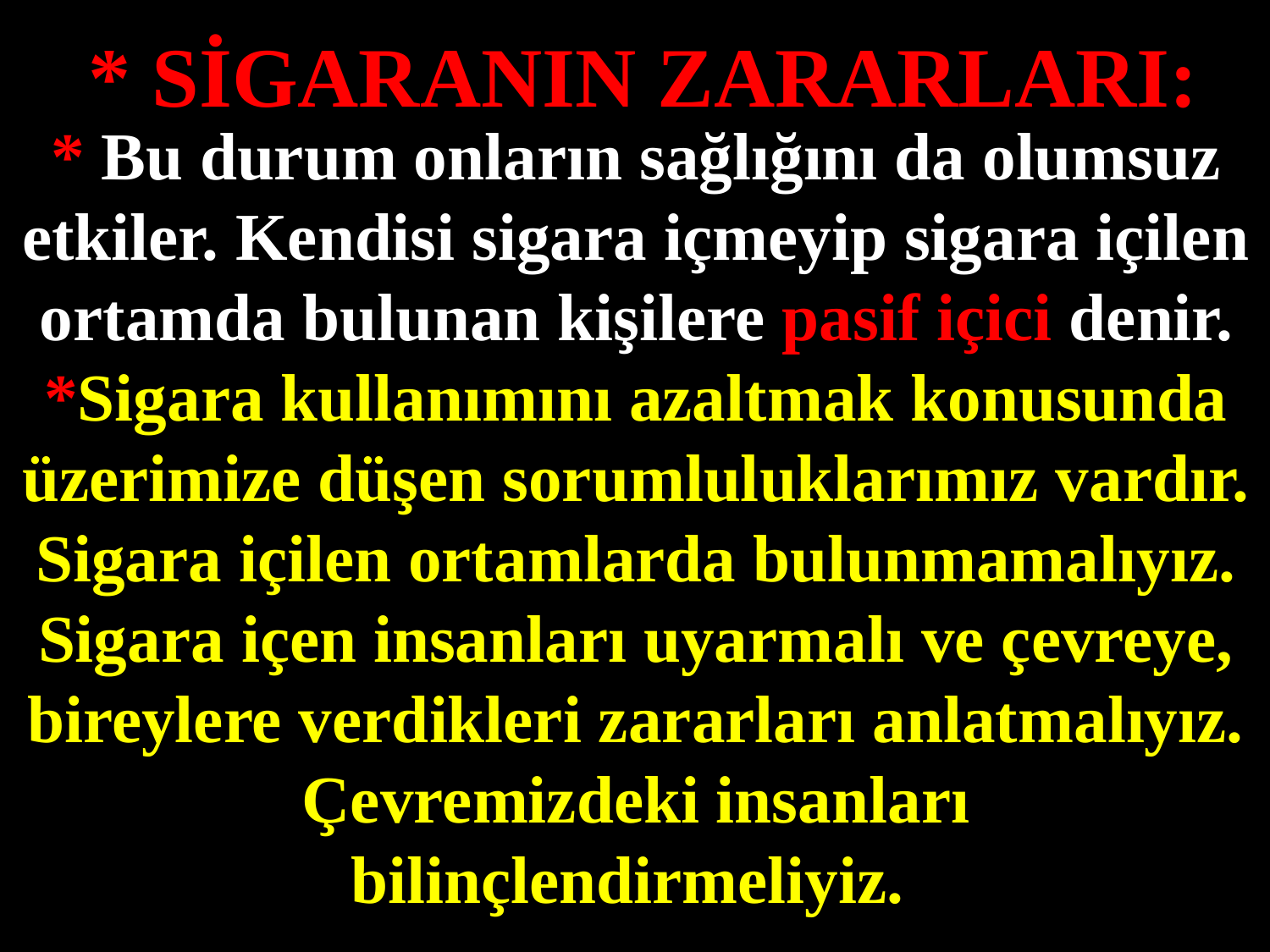

* SİGARANIN ZARARLARI:
* Bu durum onların sağlığını da olumsuz etkiler. Kendisi sigara içmeyip sigara içilen ortamda bulunan kişilere pasif içici denir.
*Sigara kullanımını azaltmak konusunda üzerimize düşen sorumluluklarımız vardır. Sigara içilen ortamlarda bulunmamalıyız. Sigara içen insanları uyarmalı ve çevreye, bireylere verdikleri zararları anlatmalıyız. Çevremizdeki insanları bilinçlendirmeliyiz.
#